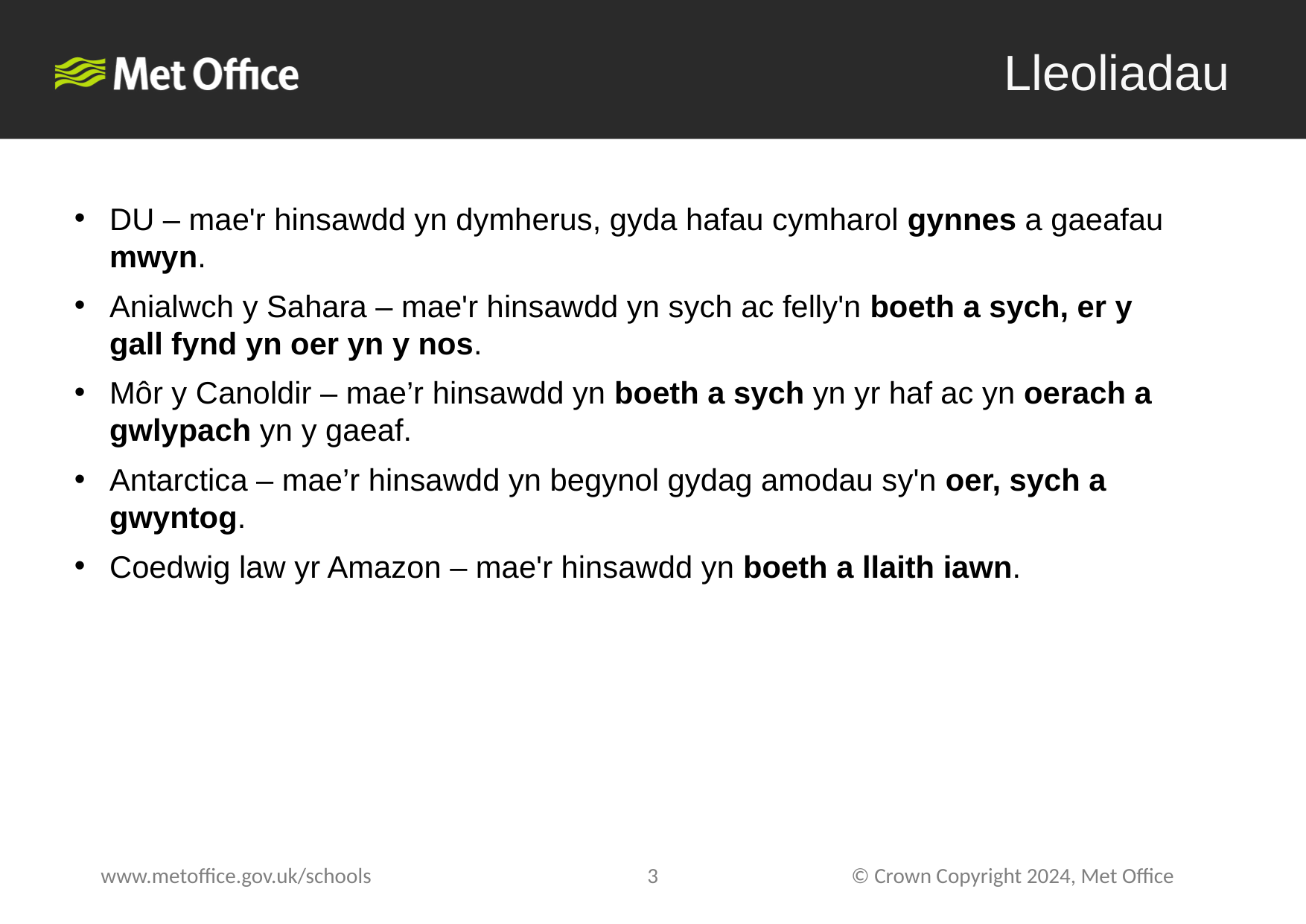

Lleoliadau
DU – mae'r hinsawdd yn dymherus, gyda hafau cymharol gynnes a gaeafau mwyn.
Anialwch y Sahara – mae'r hinsawdd yn sych ac felly'n boeth a sych, er y gall fynd yn oer yn y nos.
Môr y Canoldir – mae’r hinsawdd yn boeth a sych yn yr haf ac yn oerach a gwlypach yn y gaeaf.
Antarctica – mae’r hinsawdd yn begynol gydag amodau sy'n oer, sych a gwyntog.
Coedwig law yr Amazon – mae'r hinsawdd yn boeth a llaith iawn.

3
© Crown Copyright 2024, Met Office
www.metoffice.gov.uk/schools